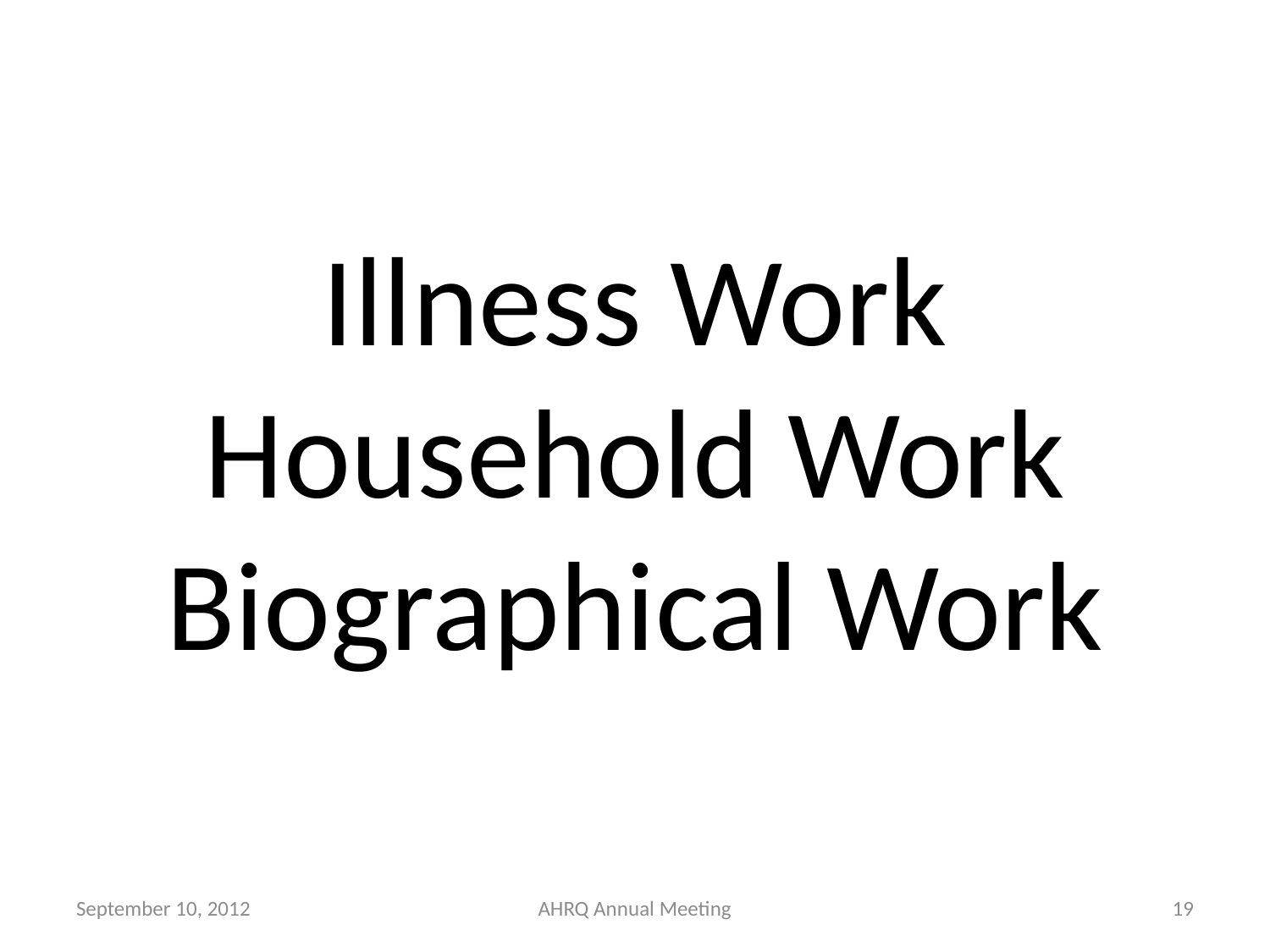

# Illness Work Household Work Biographical Work
September 10, 2012
AHRQ Annual Meeting
19